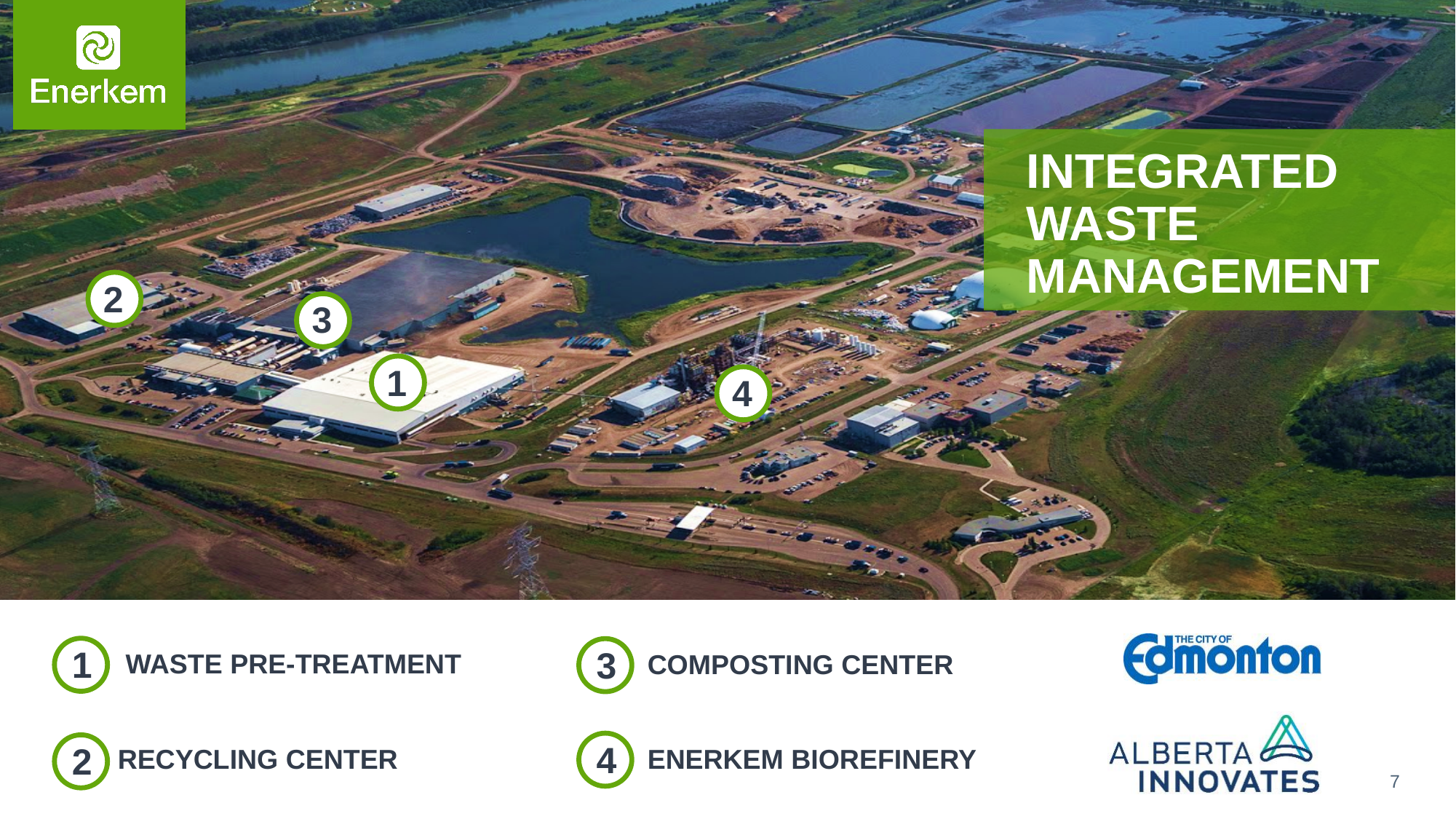

INTEGRATED
WASTE MANAGEMENT
WASTE pre-TREATMENT
Composting center
Recycling center

Enerkem biorefinery
7